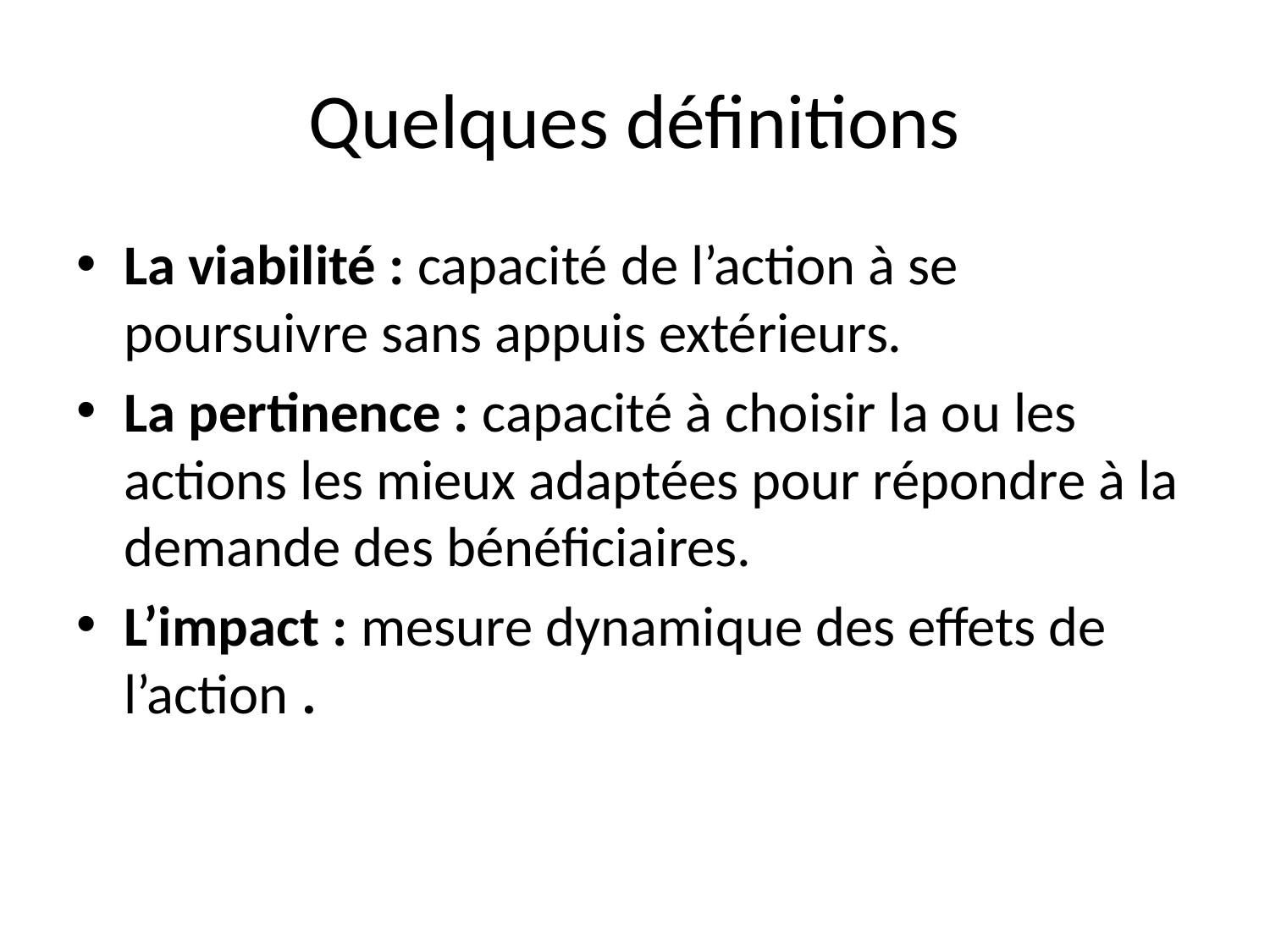

# Quelques définitions
La viabilité : capacité de l’action à se poursuivre sans appuis extérieurs.
La pertinence : capacité à choisir la ou les actions les mieux adaptées pour répondre à la demande des bénéficiaires.
L’impact : mesure dynamique des effets de l’action .